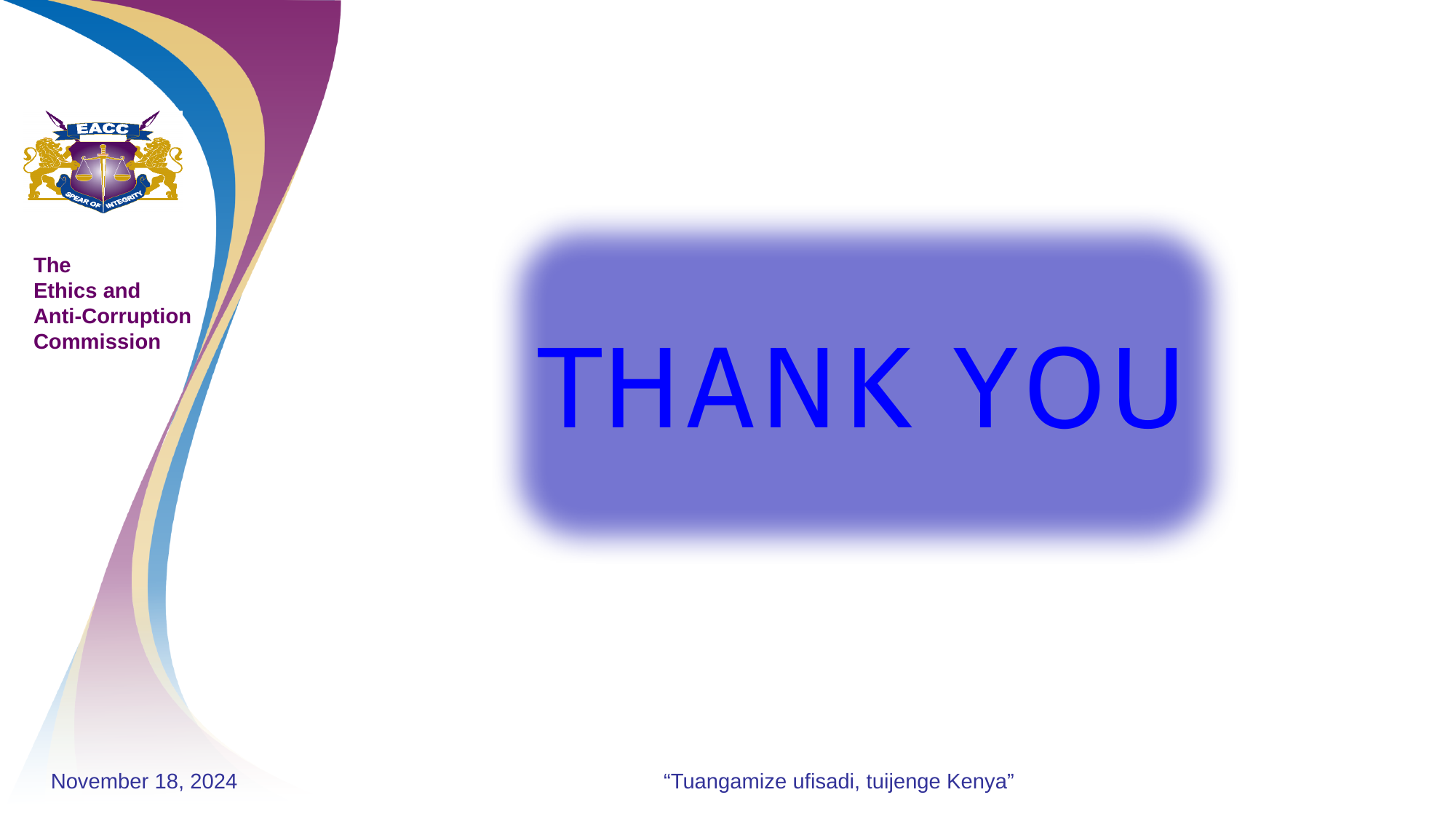

THANK YOU
November 18, 2024
“Tuangamize ufisadi, tuijenge Kenya”